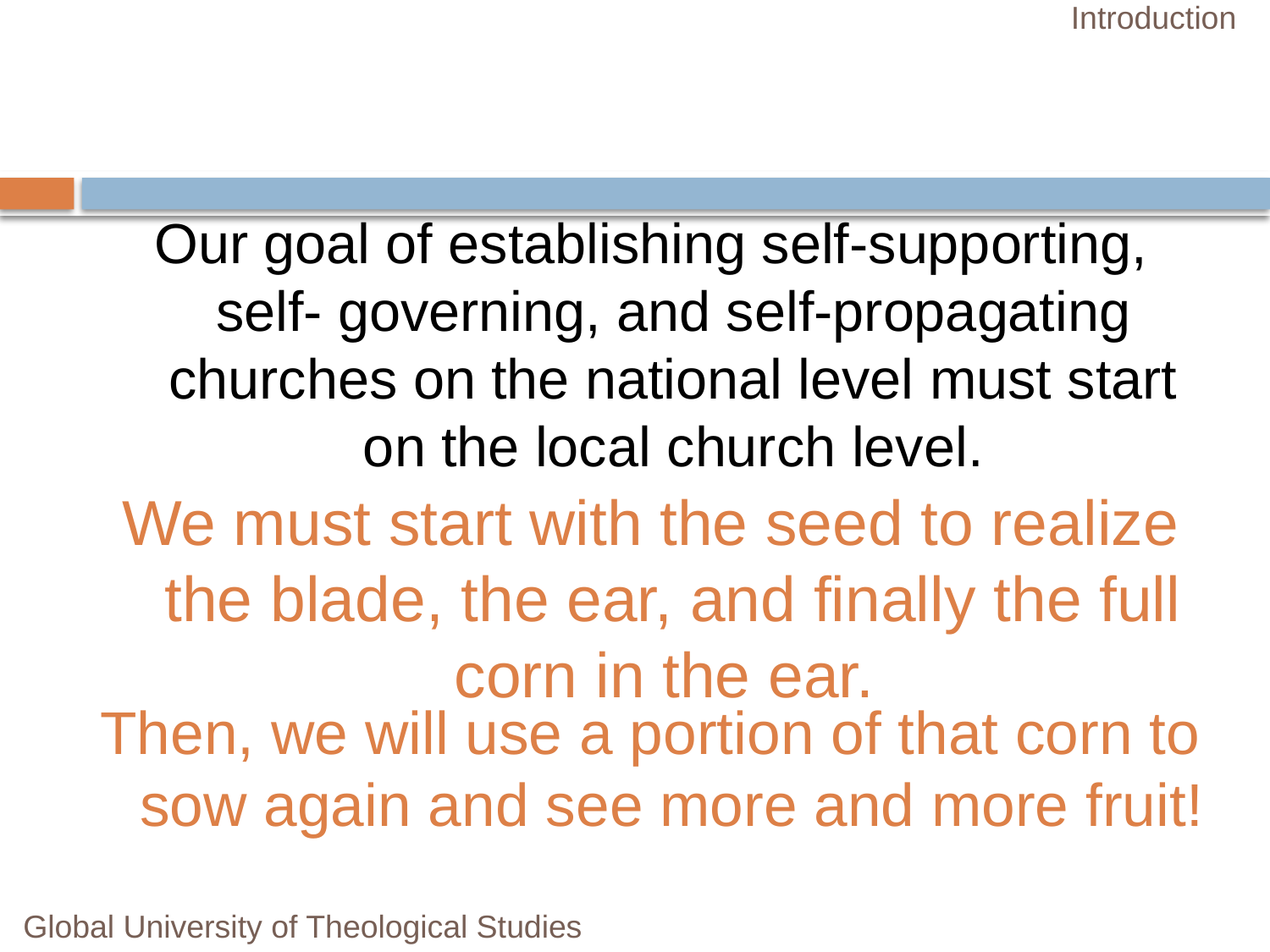

Introduction
Our goal of establishing self-supporting, self- governing, and self-propagating churches on the national level must start on the local church level.
We must start with the seed to realize the blade, the ear, and finally the full corn in the ear.
Then, we will use a portion of that corn to sow again and see more and more fruit!
Global University of Theological Studies